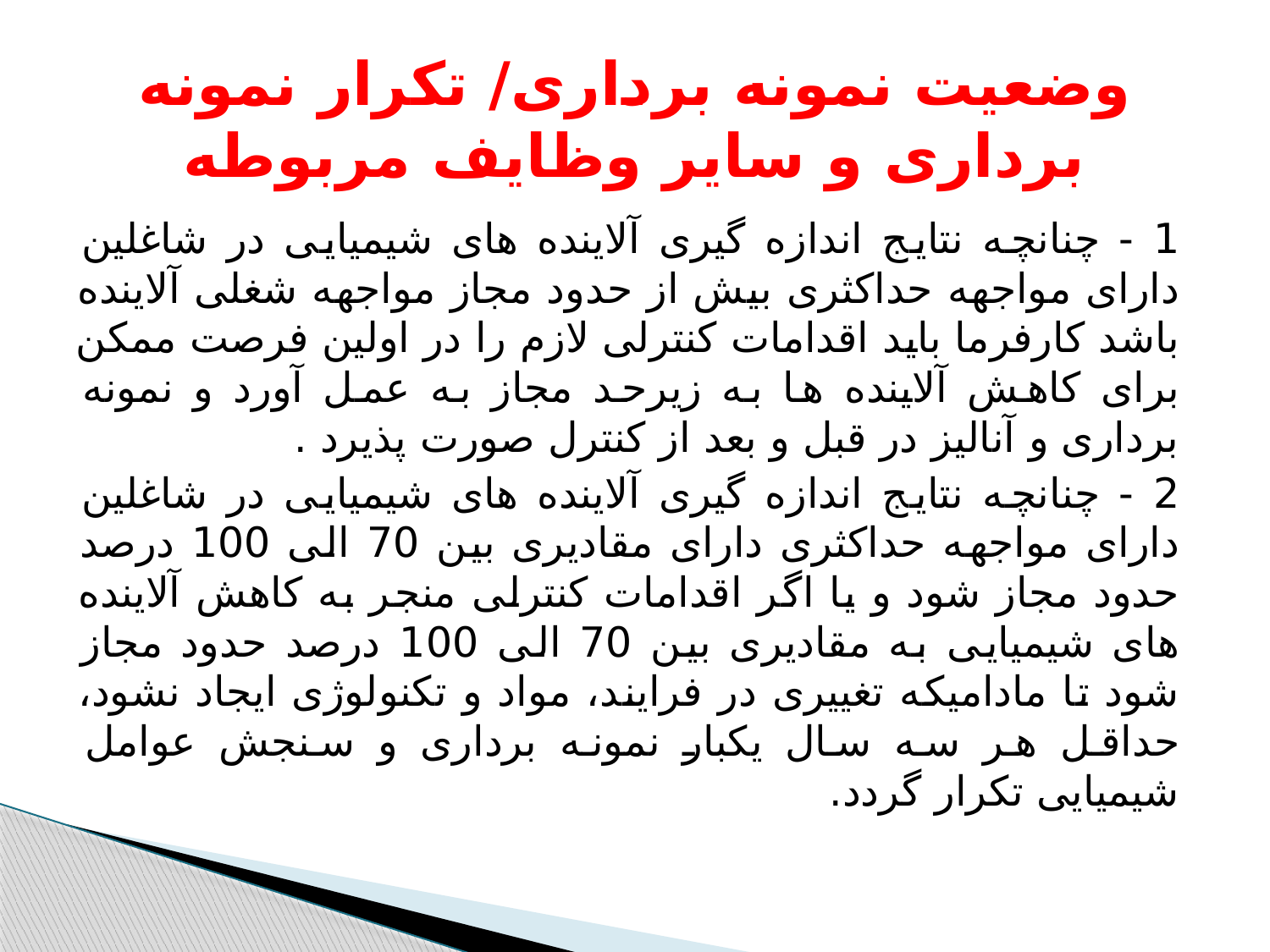

# وضعیت نمونه برداری/ تکرار نمونه برداری و سایر وظایف مربوطه
1 - چنانچه نتایج اندازه گیری آلاینده های شیمیایی در شاغلین دارای مواجهه حداکثری بیش از حدود مجاز مواجهه شغلی آلاینده باشد کارفرما باید اقدامات کنترلی لازم را در اولین فرصت ممکن برای کاهش آلاینده ها به زیرحد مجاز به عمل آورد و نمونه برداری و آنالیز در قبل و بعد از کنترل صورت پذیرد .
2 - چنانچه نتایج اندازه گیری آلاینده های شیمیایی در شاغلین دارای مواجهه حداکثری دارای مقادیری بین 70 الی 100 درصد حدود مجاز شود و یا اگر اقدامات کنترلی منجر به کاهش آلاینده های شیمیایی به مقادیری بین 70 الی 100 درصد حدود مجاز شود تا مادامیکه تغییری در فرایند، مواد و تکنولوژی ایجاد نشود، حداقل هر سه سال یکبار نمونه برداری و سنجش عوامل شیمیایی تکرار گردد.